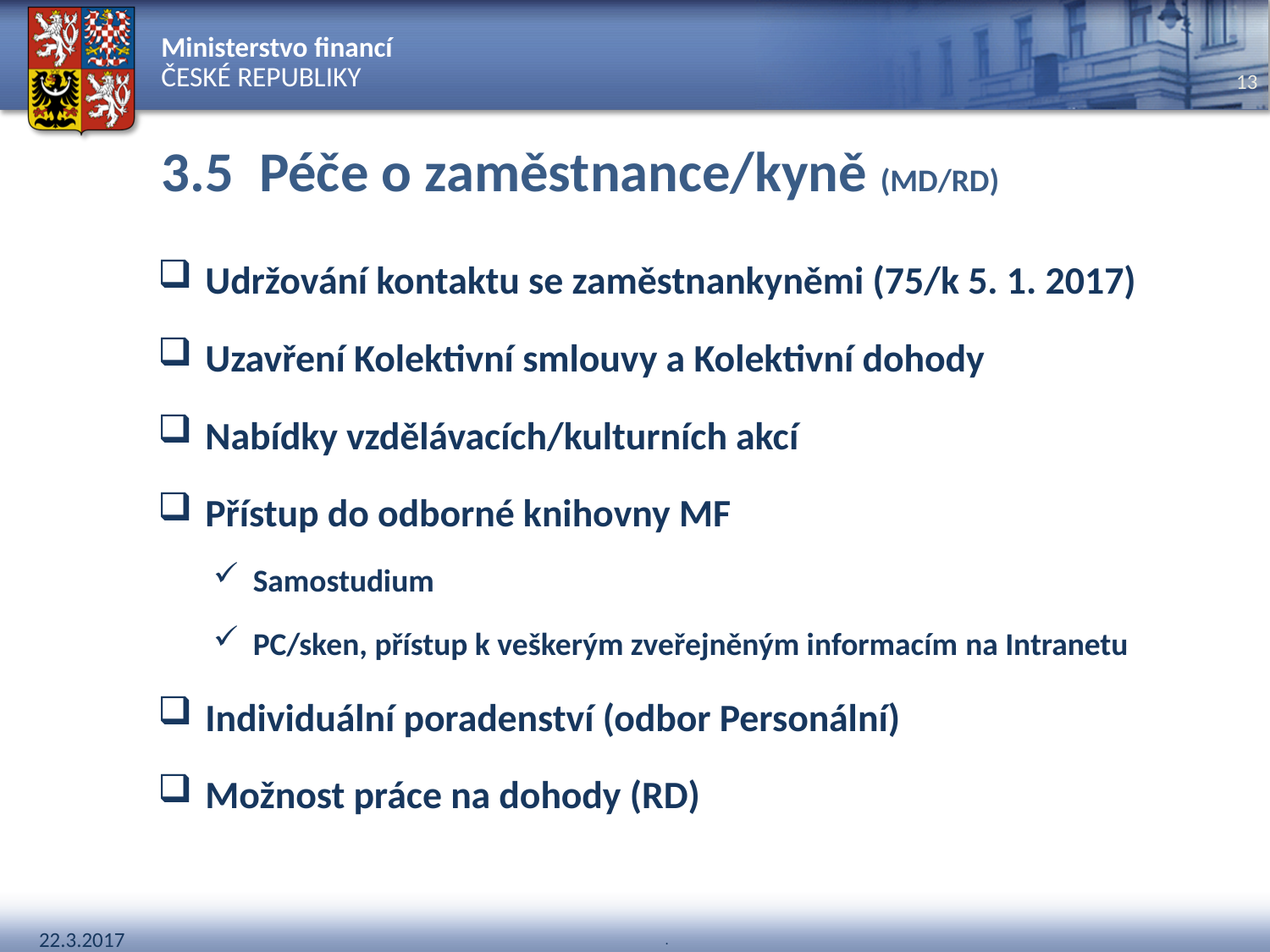

# 3.5  Péče o zaměstnance/kyně (MD/RD)
Udržování kontaktu se zaměstnankyněmi (75/k 5. 1. 2017)
Uzavření Kolektivní smlouvy a Kolektivní dohody
Nabídky vzdělávacích/kulturních akcí
Přístup do odborné knihovny MF
Samostudium
PC/sken, přístup k veškerým zveřejněným informacím na Intranetu
Individuální poradenství (odbor Personální)
Možnost práce na dohody (RD)

.